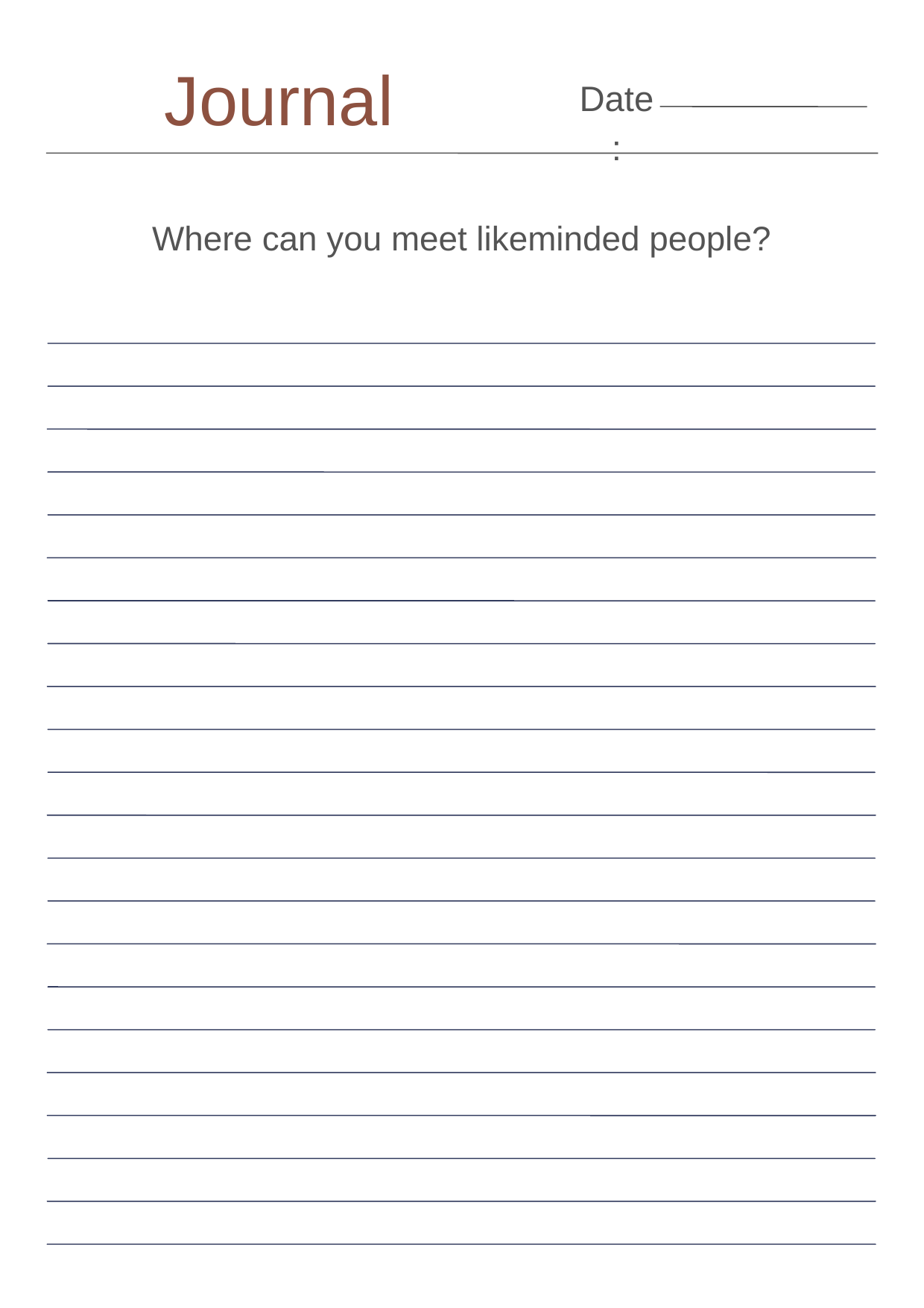

Journal
Date:

Where can you meet likeminded people?